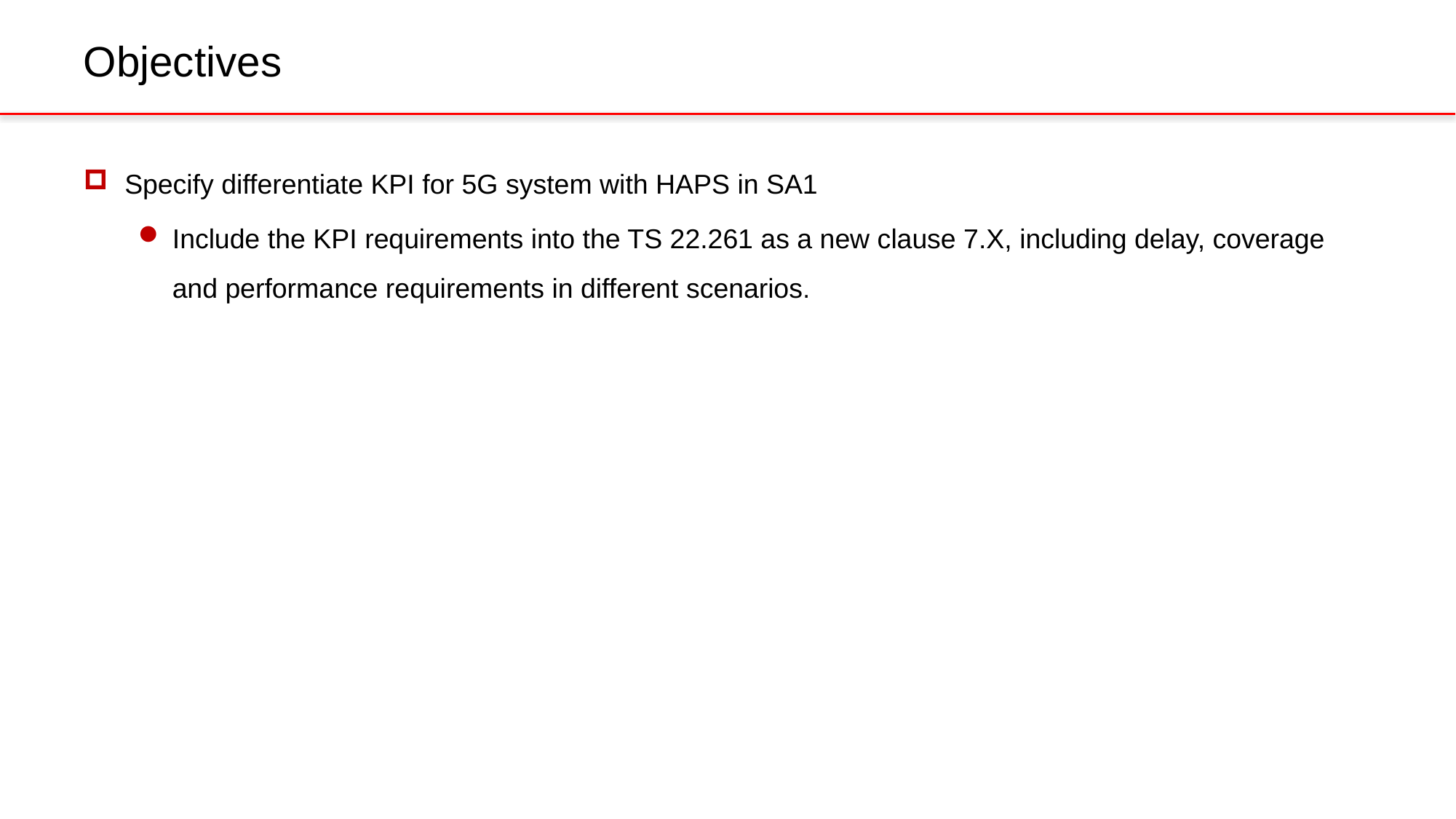

# Objectives
Specify differentiate KPI for 5G system with HAPS in SA1
Include the KPI requirements into the TS 22.261 as a new clause 7.X, including delay, coverage and performance requirements in different scenarios.